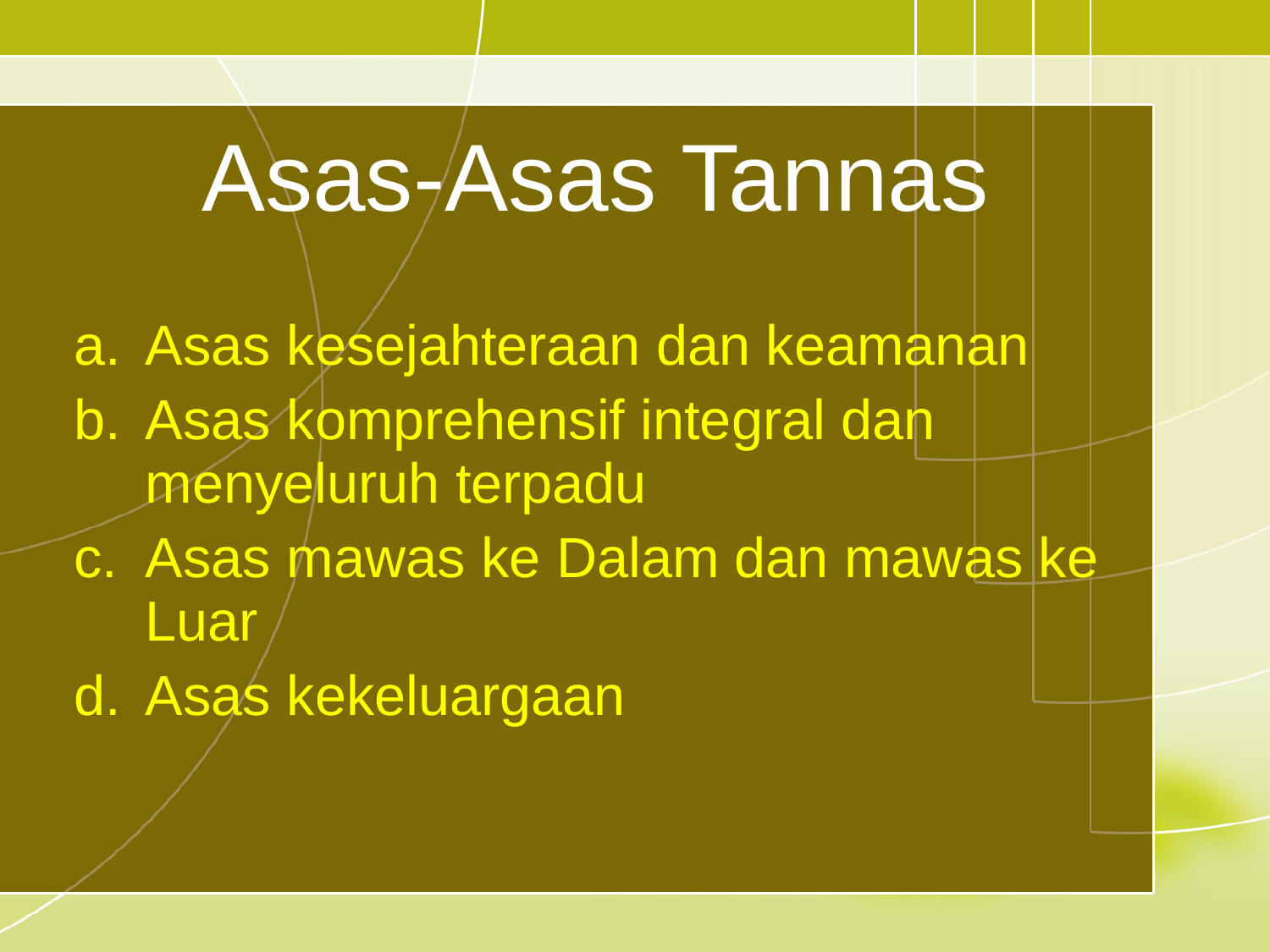

# Asas-Asas Tannas
Asas kesejahteraan dan keamanan
Asas komprehensif integral dan menyeluruh terpadu
Asas mawas ke Dalam dan mawas ke Luar
Asas kekeluargaan